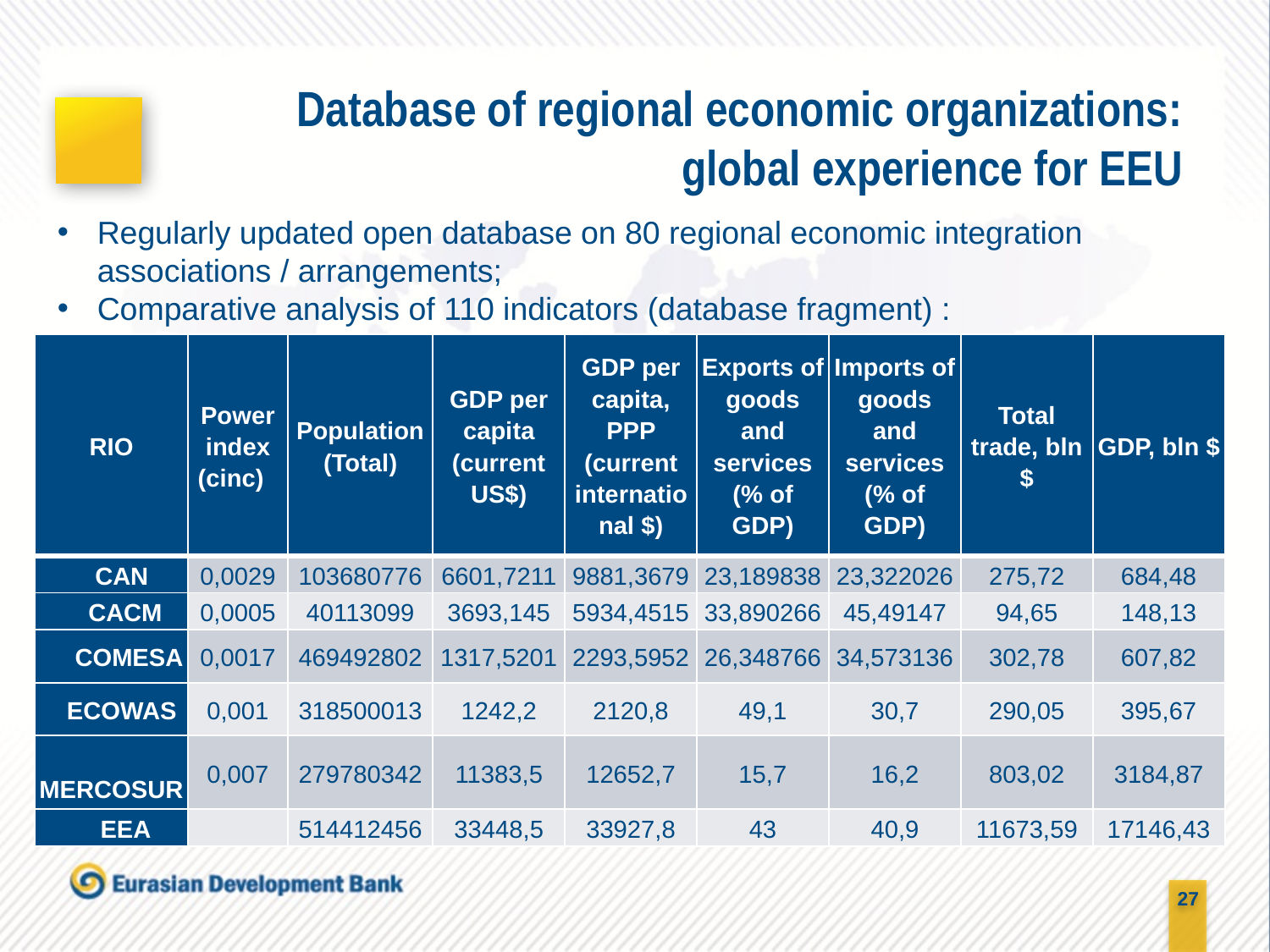

# Database of regional economic organizations:  global experience for EEU
Regularly updated open database on 80 regional economic integration associations / arrangements;
Comparative analysis of 110 indicators (database fragment) :
| RIO | Power index (cinc) | Population (Total) | GDP per capita (current US$) | GDP per capita, PPP (current international $) | Exports of goods and services (% of GDP) | Imports of goods and services (% of GDP) | Total trade, bln $ | GDP, bln $ |
| --- | --- | --- | --- | --- | --- | --- | --- | --- |
| CAN | 0,0029 | 103680776 | 6601,7211 | 9881,3679 | 23,189838 | 23,322026 | 275,72 | 684,48 |
| CACM | 0,0005 | 40113099 | 3693,145 | 5934,4515 | 33,890266 | 45,49147 | 94,65 | 148,13 |
| COMESA | 0,0017 | 469492802 | 1317,5201 | 2293,5952 | 26,348766 | 34,573136 | 302,78 | 607,82 |
| ECOWAS | 0,001 | 318500013 | 1242,2 | 2120,8 | 49,1 | 30,7 | 290,05 | 395,67 |
| MERCOSUR | 0,007 | 279780342 | 11383,5 | 12652,7 | 15,7 | 16,2 | 803,02 | 3184,87 |
| EEA |  | 514412456 | 33448,5 | 33927,8 | 43 | 40,9 | 11673,59 | 17146,43 |